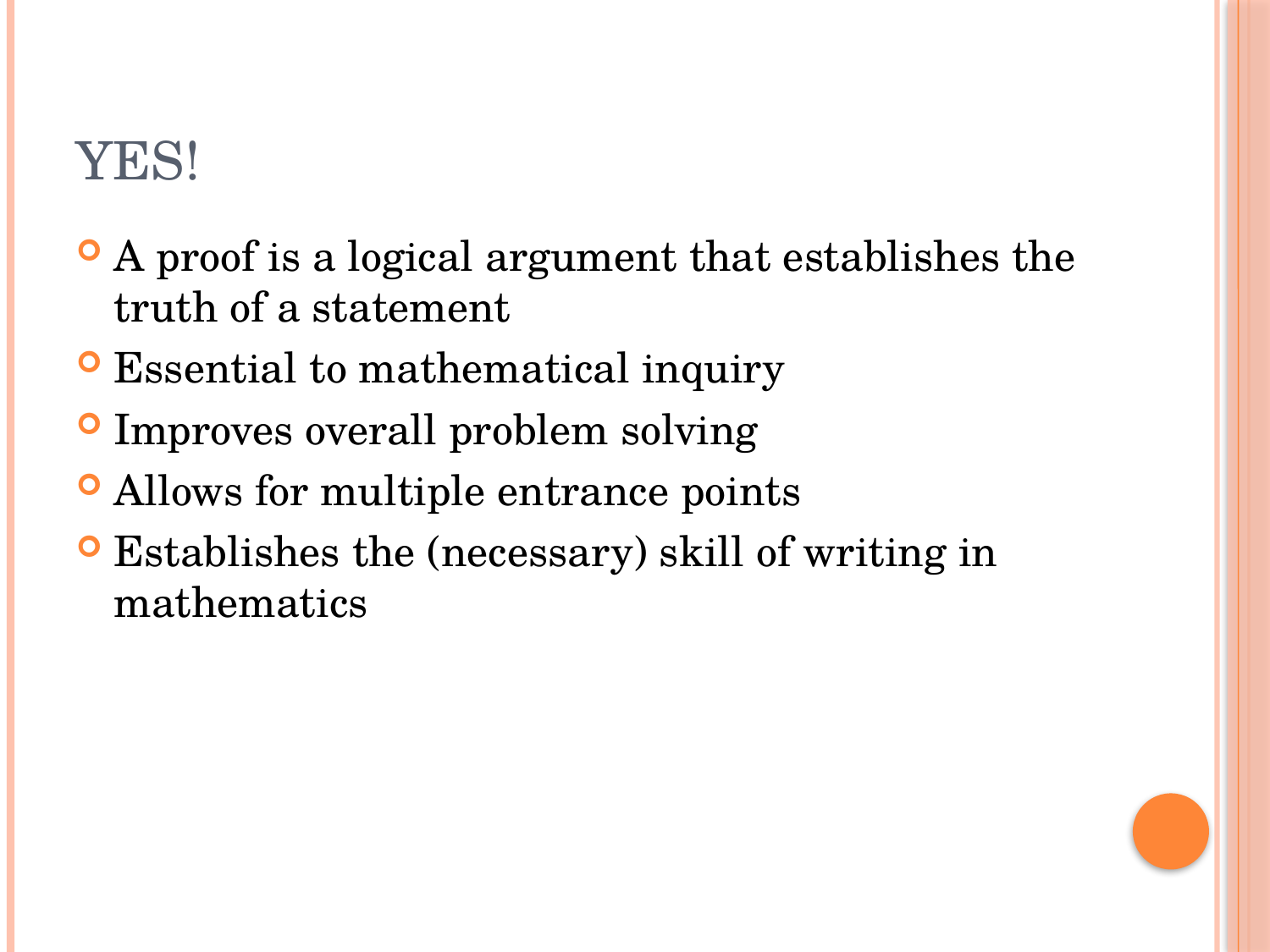

# Yes!
A proof is a logical argument that establishes the truth of a statement
Essential to mathematical inquiry
Improves overall problem solving
Allows for multiple entrance points
Establishes the (necessary) skill of writing in mathematics